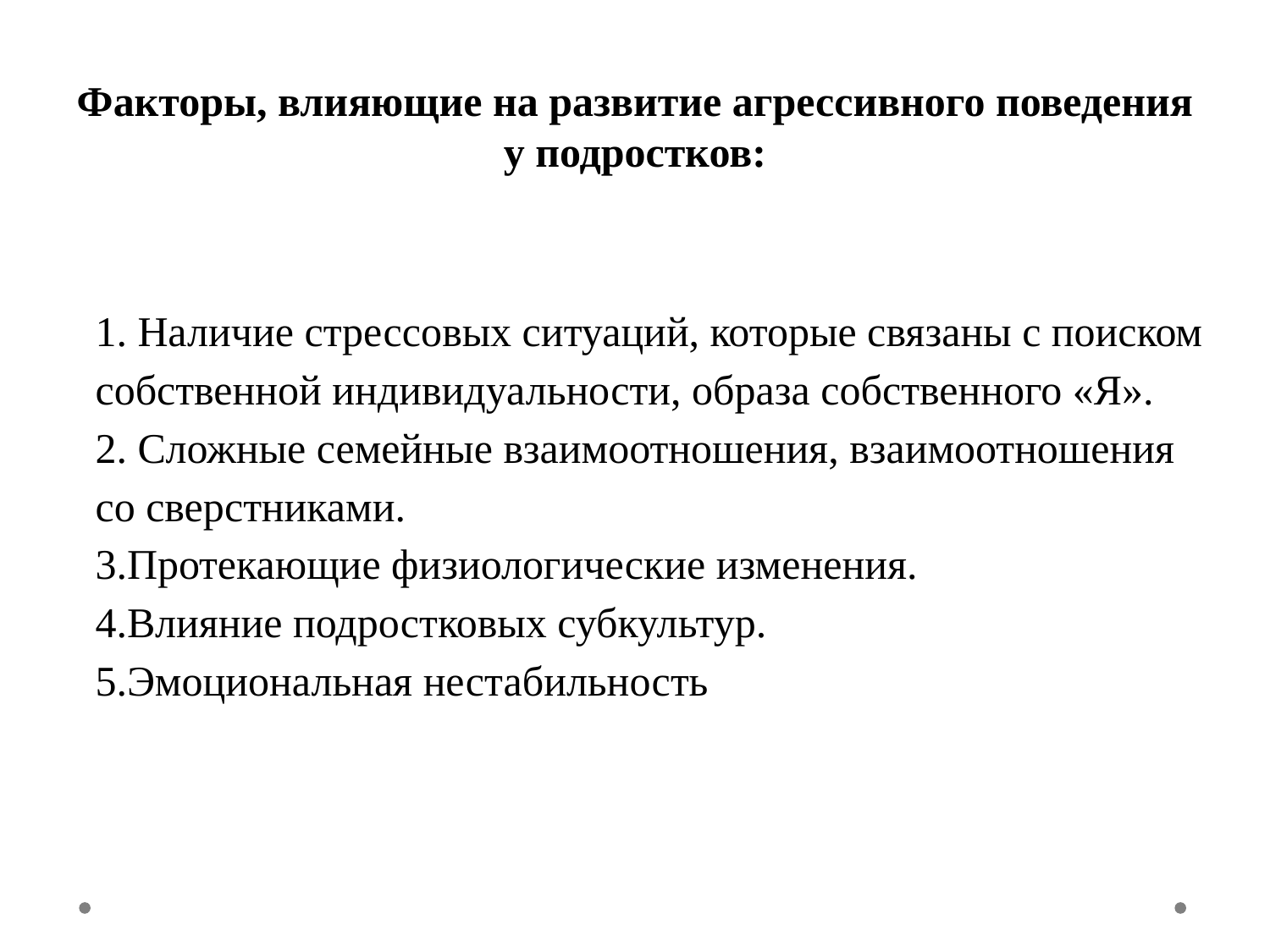

# Факторы, влияющие на развитие агрессивного поведения у подростков:
1. Наличие стрессовых ситуаций, которые связаны с поиском собственной индивидуальности, образа собственного «Я».
2. Сложные семейные взаимоотношения, взаимоотношения со сверстниками.
3.Протекающие физиологические изменения.
4.Влияние подростковых субкультур.
5.Эмоциональная нестабильность